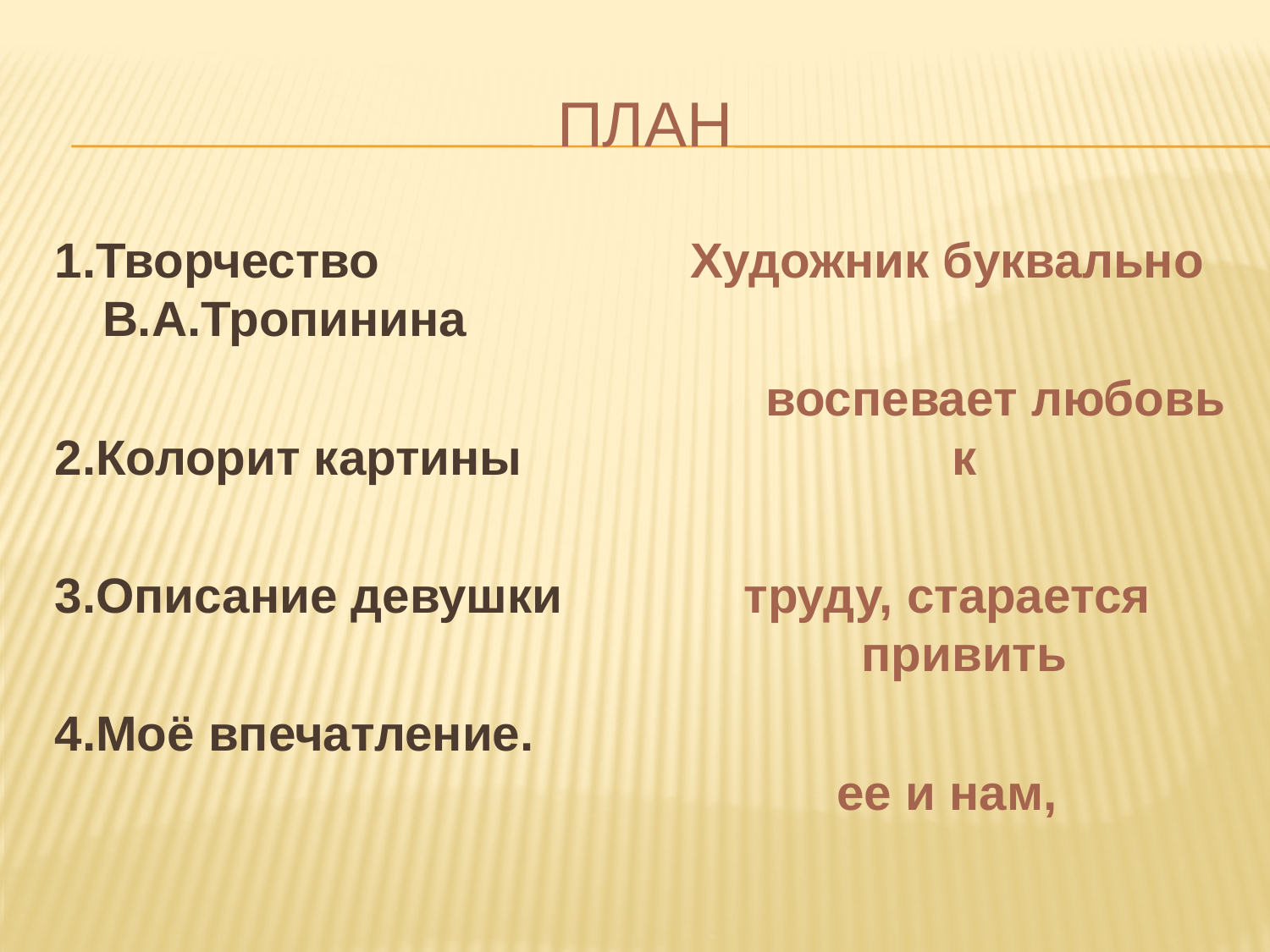

# ПЛАН
1.Творчество       В.А.Тропинина

2.Колорит картины

3.Описание девушки

4.Моё впечатление.

 Художник буквально

       воспевает любовь к

труду, старается привить

ее и нам,